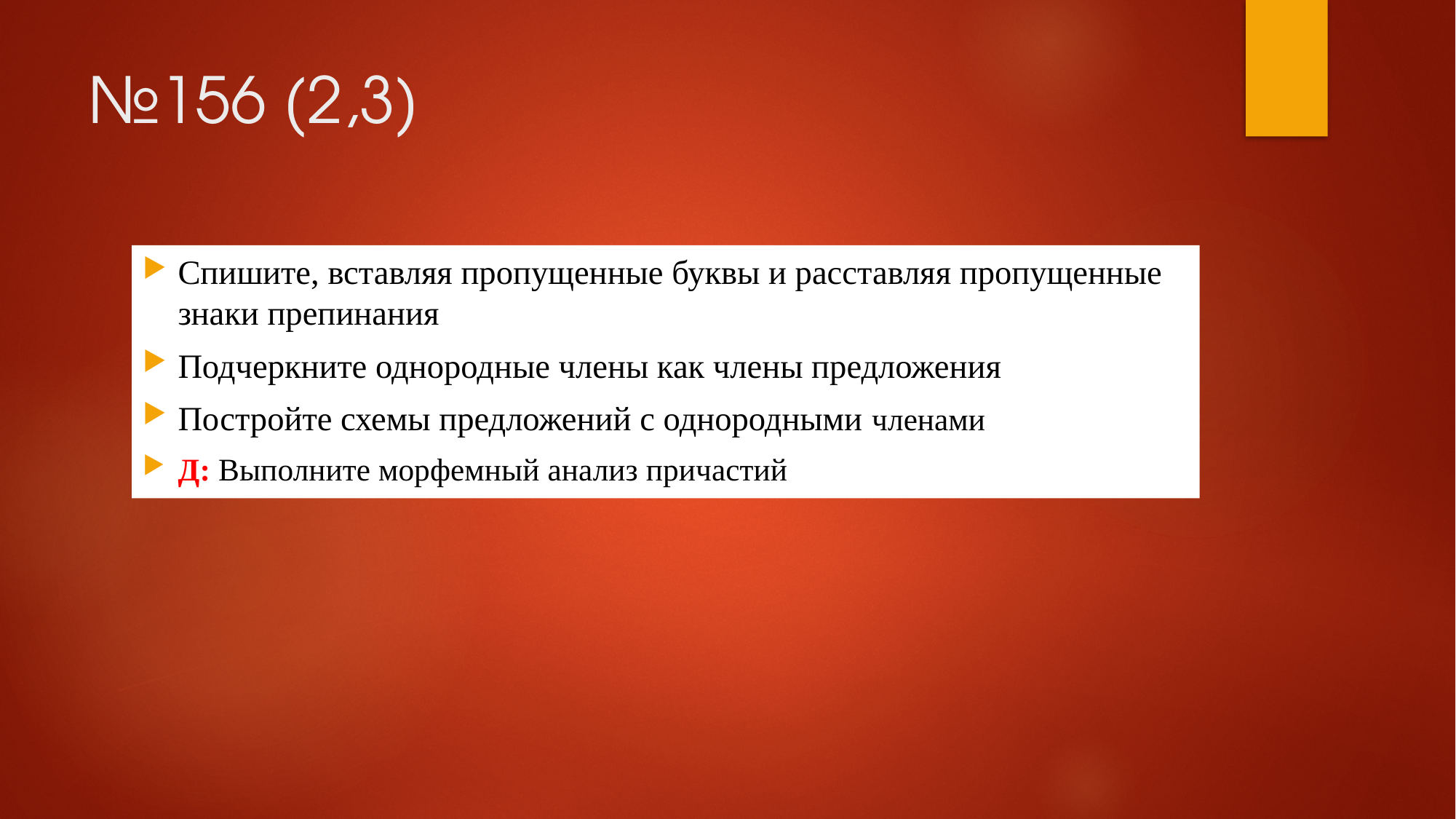

# №156 (2,3)
Спишите, вставляя пропущенные буквы и расставляя пропущенные знаки препинания
Подчеркните однородные члены как члены предложения
Постройте схемы предложений с однородными членами
Д: Выполните морфемный анализ причастий